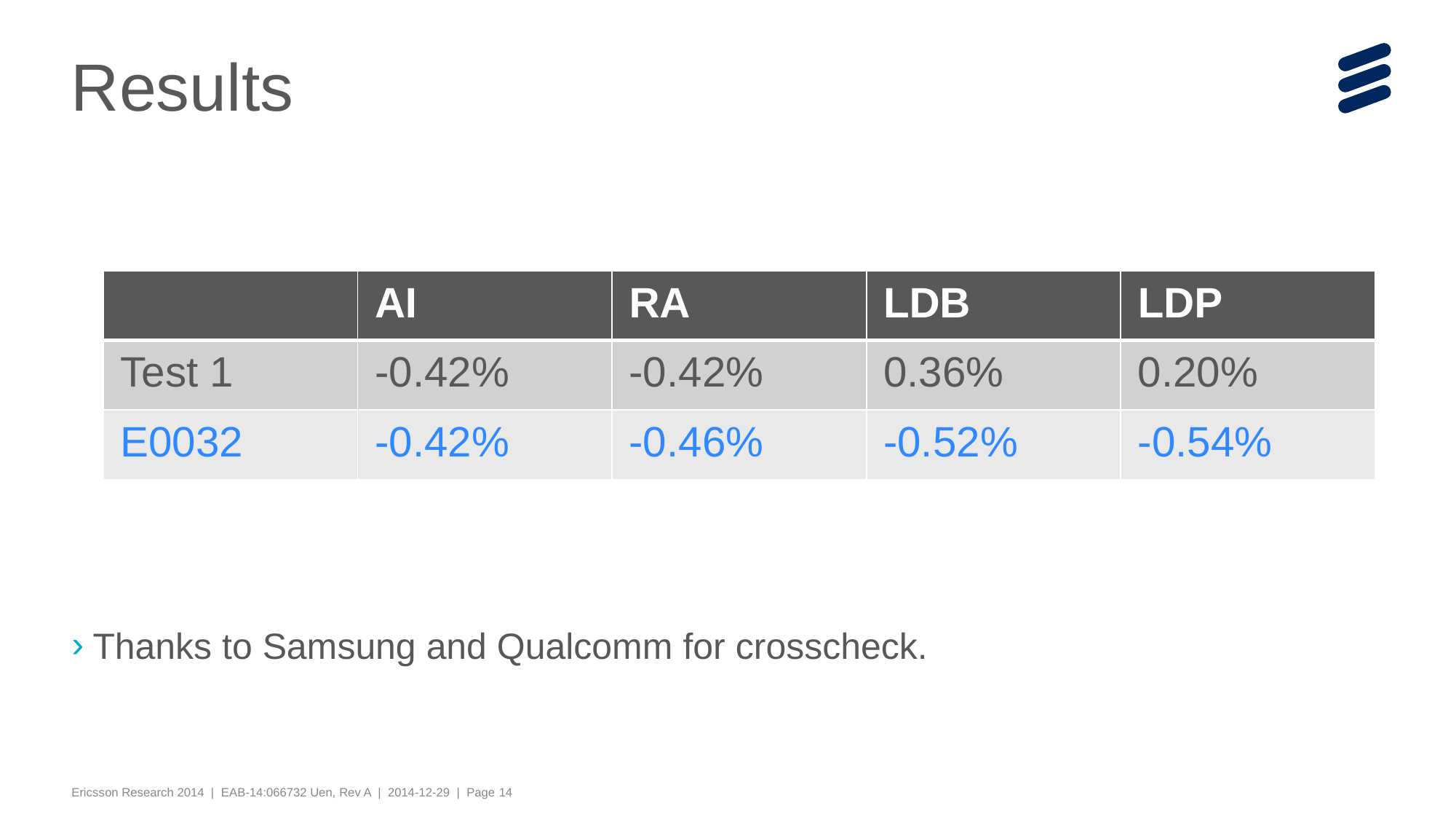

# Results

Thanks to Samsung and Qualcomm for crosscheck.

|  | AI | RA | LDB | LDP |
| --- | --- | --- | --- | --- |
| Test 1 | -0.42% | -0.42% | 0.36% | 0.20% |
| E0032 | -0.42% | -0.46% | -0.52% | -0.54% |